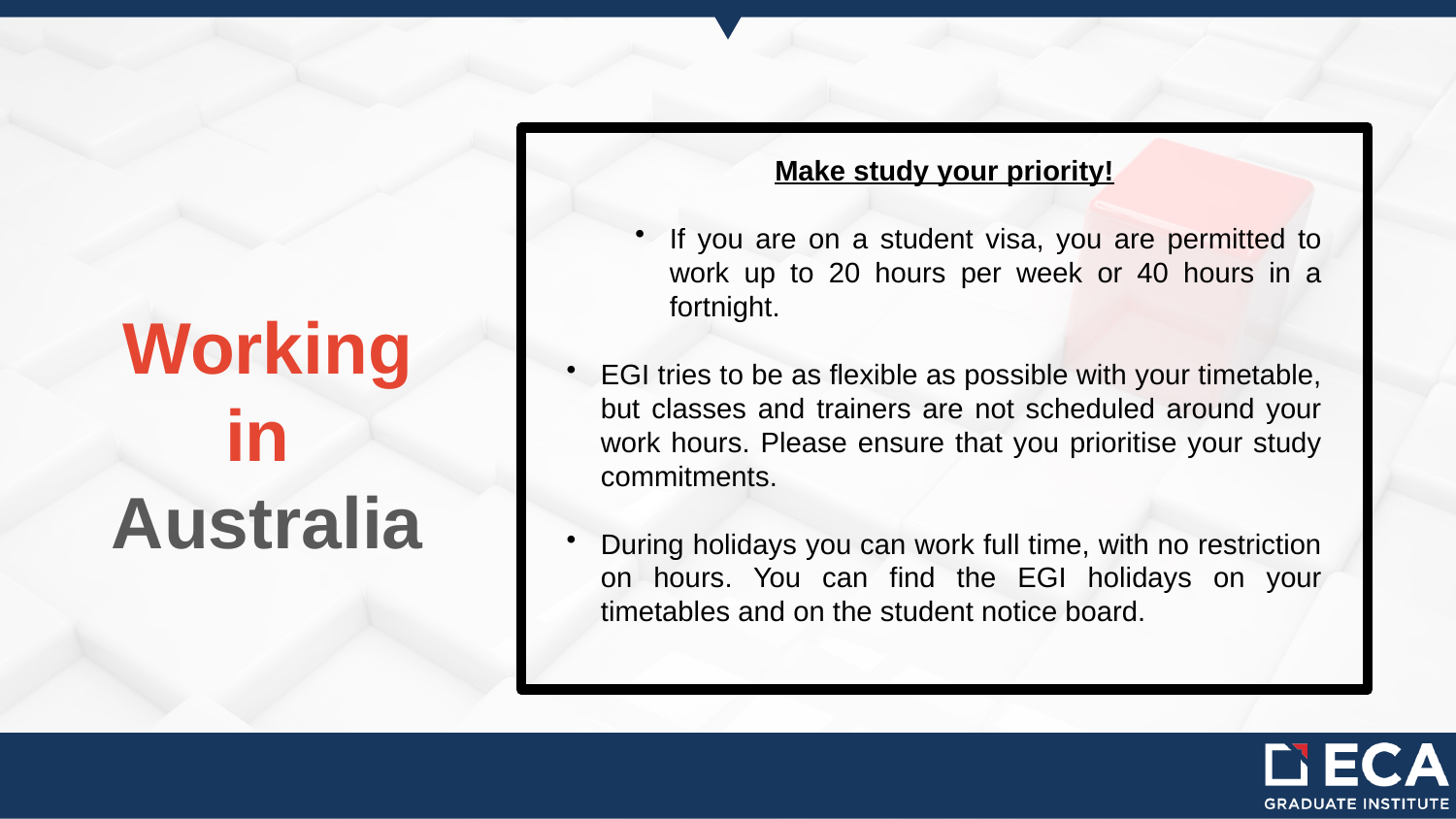

Make study your priority!​

If you are on a student visa, you are permitted to work up to 20 hours per week or 40 hours in a fortnight.

EGI tries to be as flexible as possible with your timetable, but classes and trainers are not scheduled around your work hours. Please ensure that you prioritise your study commitments.​

During holidays you can work full time, with no restriction on hours. You can find the EGI holidays on your timetables and on the student notice board.​
# Working in Australia